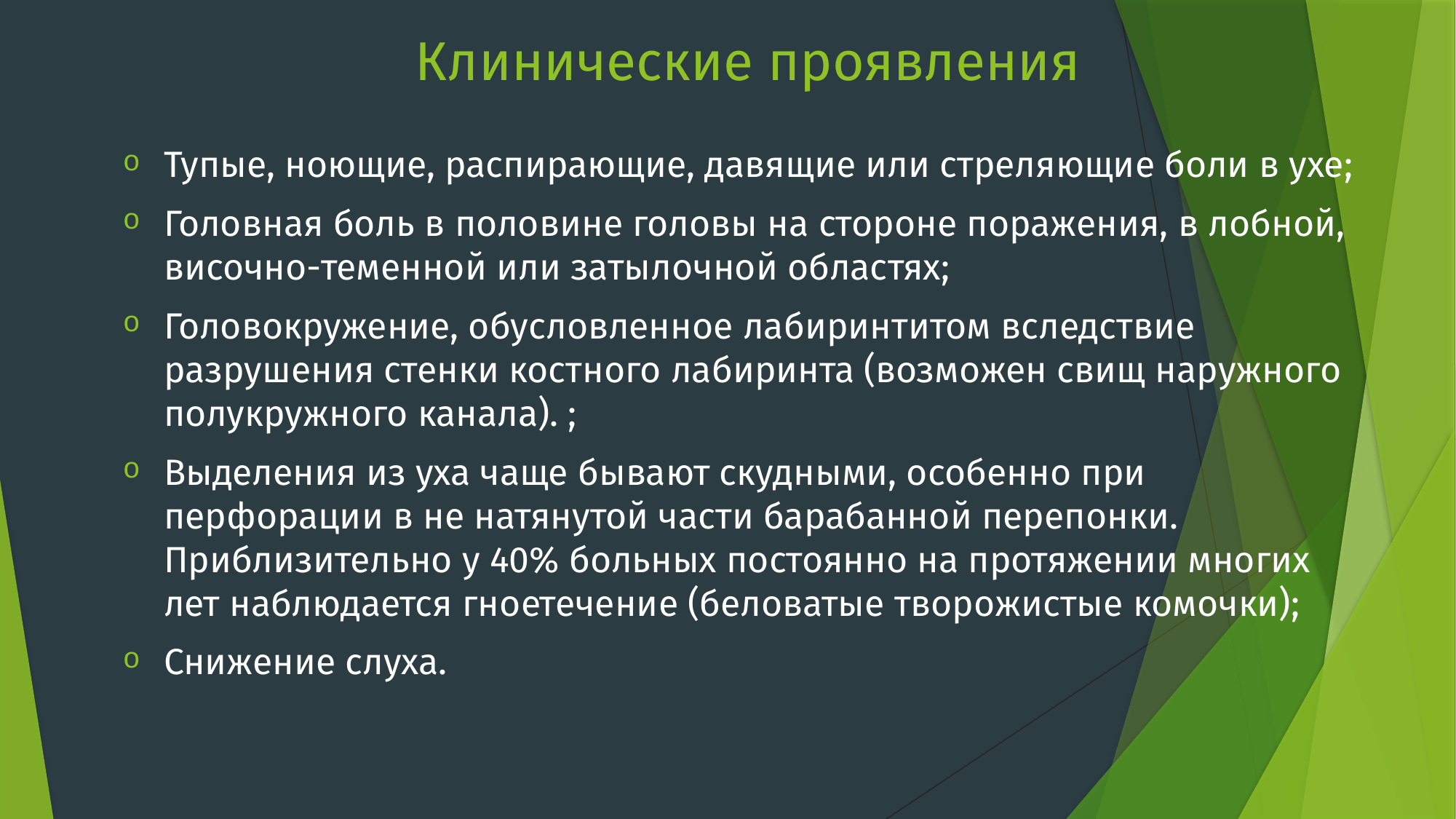

# Клинические проявления
Тупые, ноющие, распирающие, давящие или стреляющие боли в ухе;
Головная боль в половине головы на стороне поражения, в лобной, височно-теменной или затылочной областях;
Головокружение, обусловленное лабиринтитом вследствие разрушения стенки костного лабиринта (возможен свищ наружного полукружного канала). ;
Выделения из уха чаще бывают скудными, особенно при перфорации в не натянутой части барабанной перепонки. Приблизительно у 40% больных постоянно на протяжении многих лет наблюдается гноетечение (беловатые творожистые комочки);
Снижение слуха.